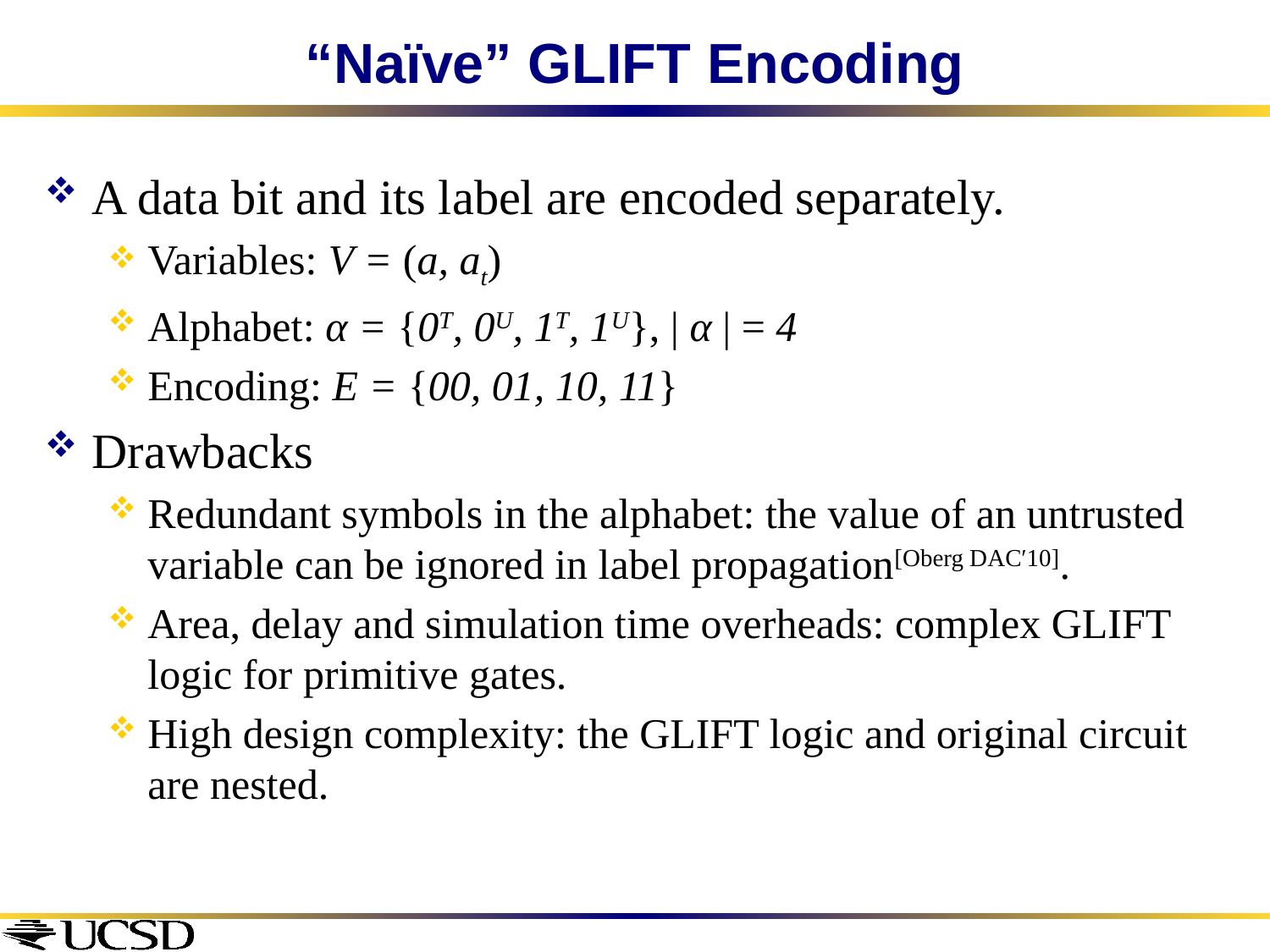

# “Naïve” GLIFT Encoding
A data bit and its label are encoded separately.
Variables: V = (a, at)
Alphabet: α = {0T, 0U, 1T, 1U}, | α | = 4
Encoding: E = {00, 01, 10, 11}
Drawbacks
Redundant symbols in the alphabet: the value of an untrusted variable can be ignored in label propagation[Oberg DAC′10].
Area, delay and simulation time overheads: complex GLIFT logic for primitive gates.
High design complexity: the GLIFT logic and original circuit are nested.